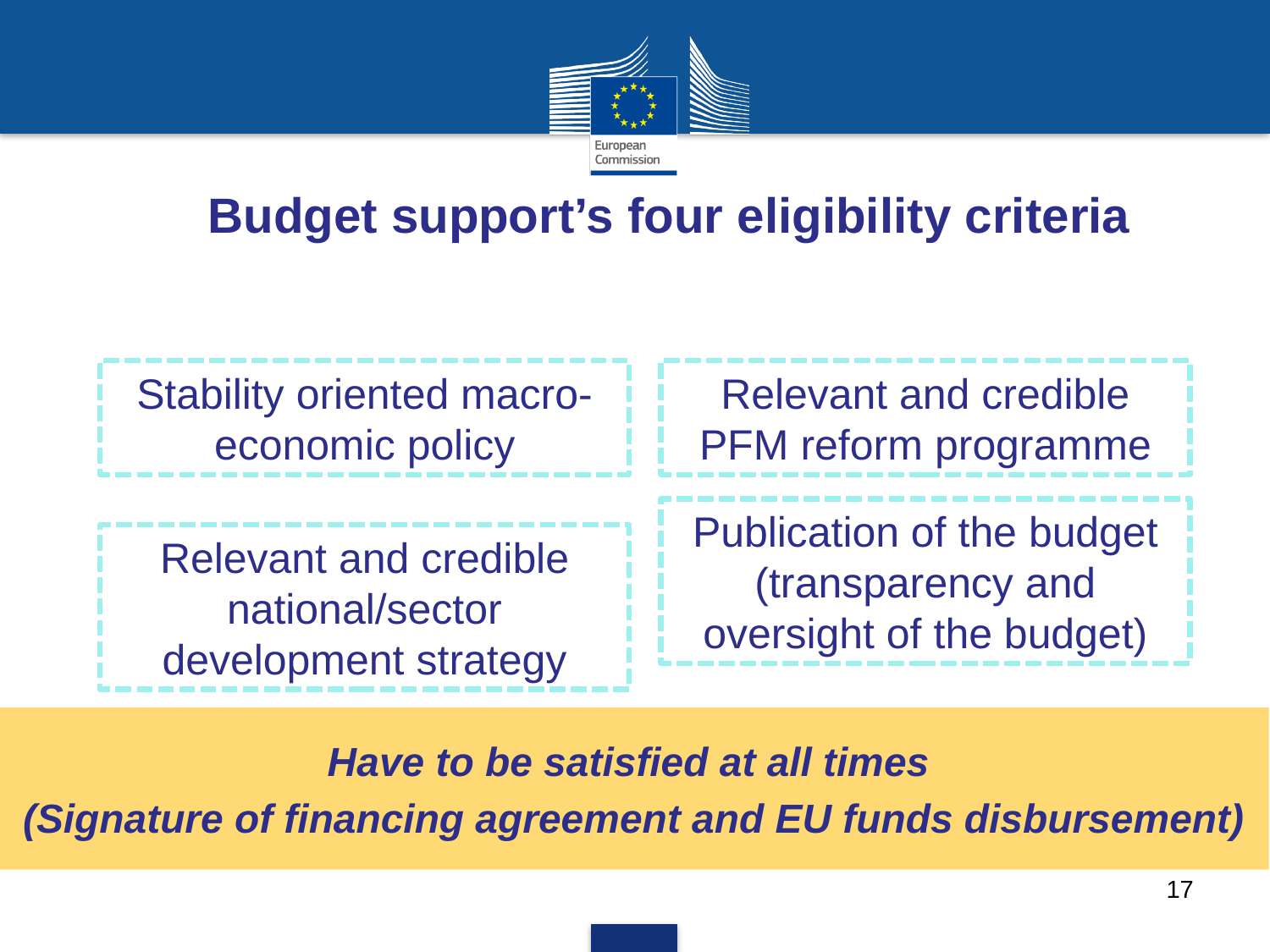

# Budget support’s four eligibility criteria
Stability oriented macro-economic policy
Relevant and credible PFM reform programme
Publication of the budget (transparency and oversight of the budget)
Relevant and credible national/sector development strategy
Have to be satisfied at all times
(Signature of financing agreement and EU funds disbursement)
17